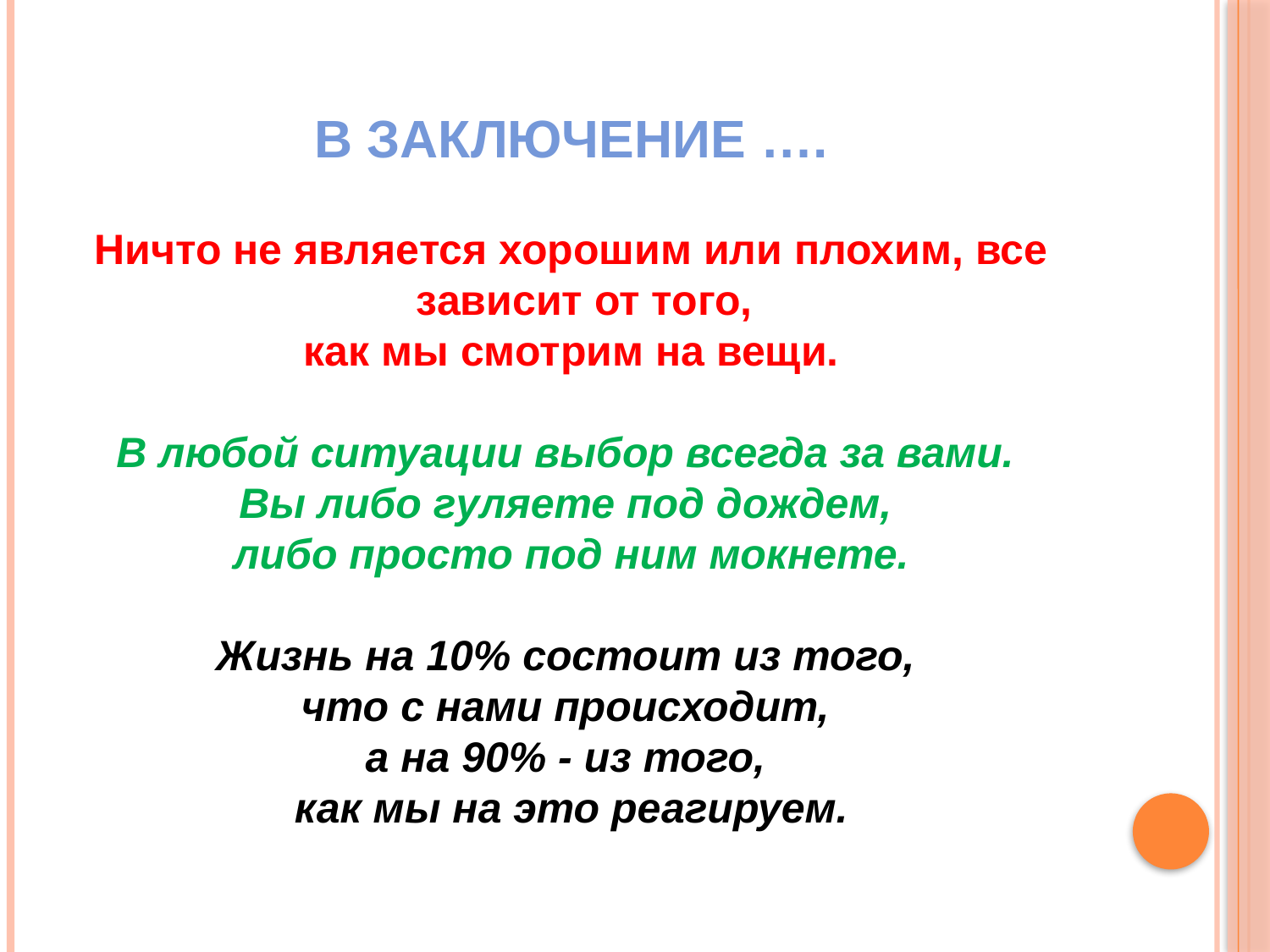

В заключение ….
Ничто не является хорошим или плохим, все зависит от того,
как мы смотрим на вещи.

В любой ситуации выбор всегда за вами.
Вы либо гуляете под дождем,
либо просто под ним мокнете.

Жизнь на 10% состоит из того,
что с нами происходит,
а на 90% - из того,
как мы на это реагируем.